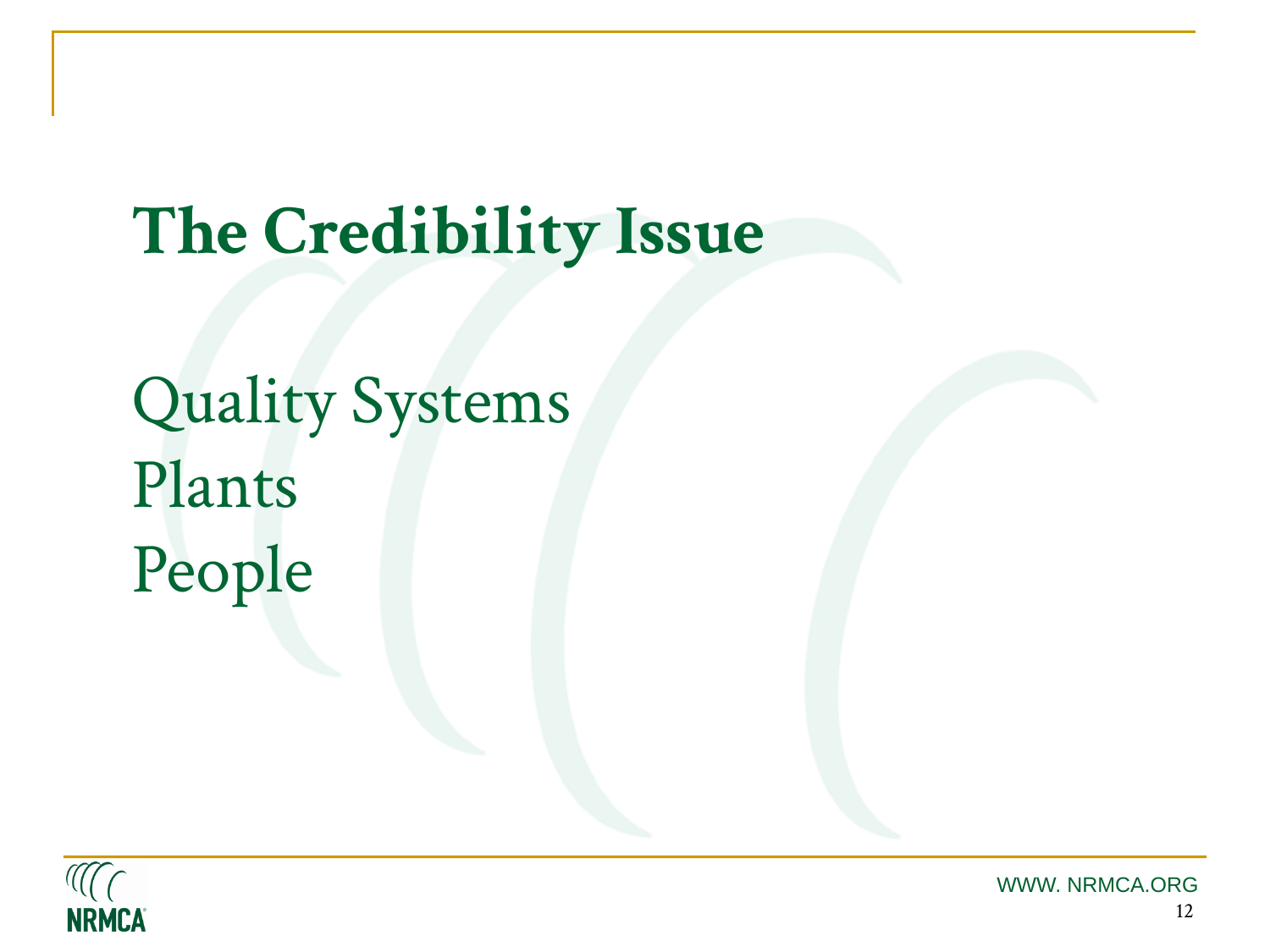

# The Credibility Issue Quality Systems Plants People
12